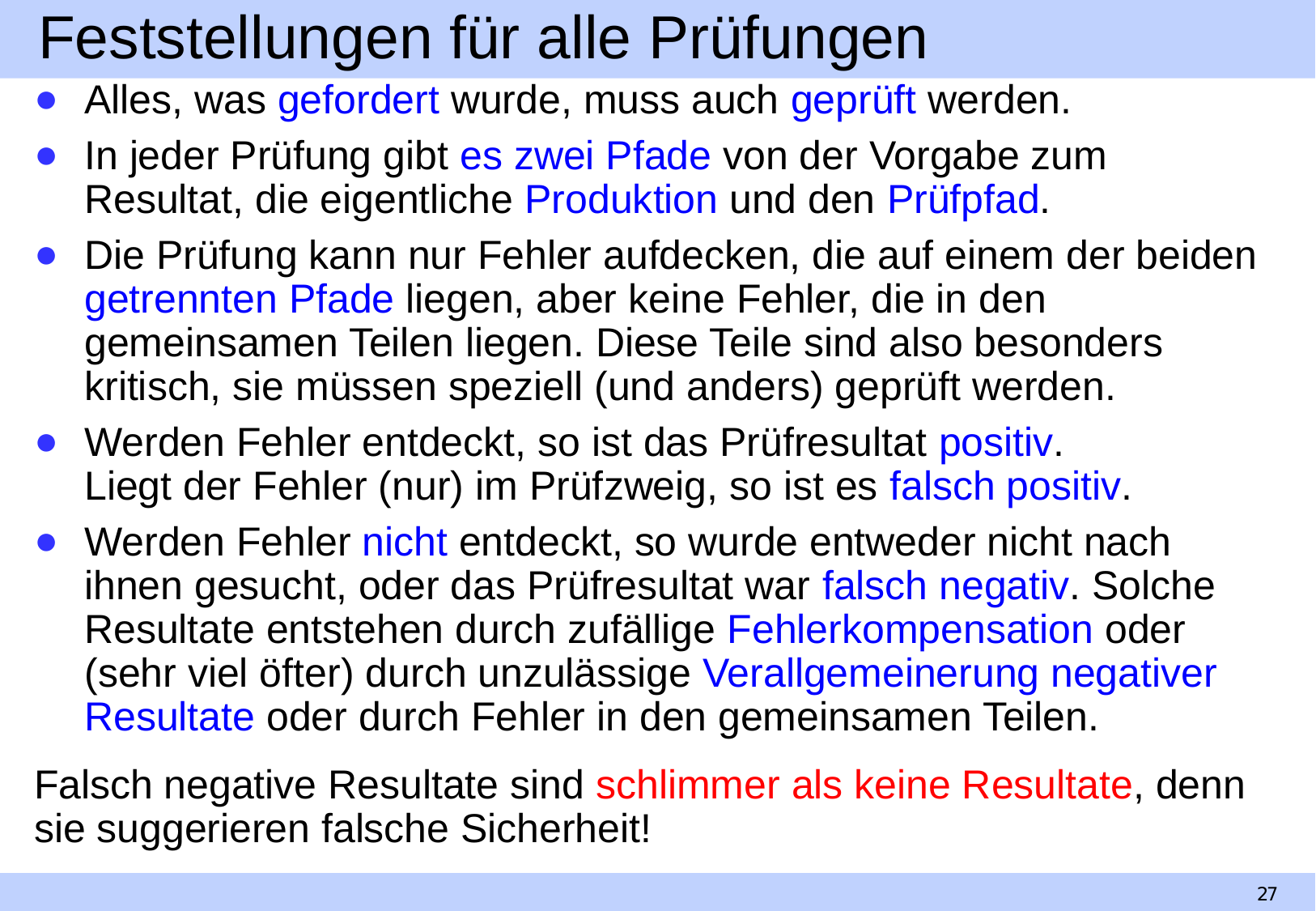

# Feststellungen für alle Prüfungen
Alles, was gefordert wurde, muss auch geprüft werden.
In jeder Prüfung gibt es zwei Pfade von der Vorgabe zum Resultat, die eigentliche Produktion und den Prüfpfad.
Die Prüfung kann nur Fehler aufdecken, die auf einem der beiden getrennten Pfade liegen, aber keine Fehler, die in den gemeinsamen Teilen liegen. Diese Teile sind also besonders kritisch, sie müssen speziell (und anders) geprüft werden.
Werden Fehler entdeckt, so ist das Prüfresultat positiv.
Liegt der Fehler (nur) im Prüfzweig, so ist es falsch positiv.
Werden Fehler nicht entdeckt, so wurde entweder nicht nach ihnen gesucht, oder das Prüfresultat war falsch negativ. Solche Resultate entstehen durch zufällige Fehlerkompensation oder (sehr viel öfter) durch unzulässige Verallgemeinerung negativer Resultate oder durch Fehler in den gemeinsamen Teilen.
Falsch negative Resultate sind schlimmer als keine Resultate, denn sie suggerieren falsche Sicherheit!

27